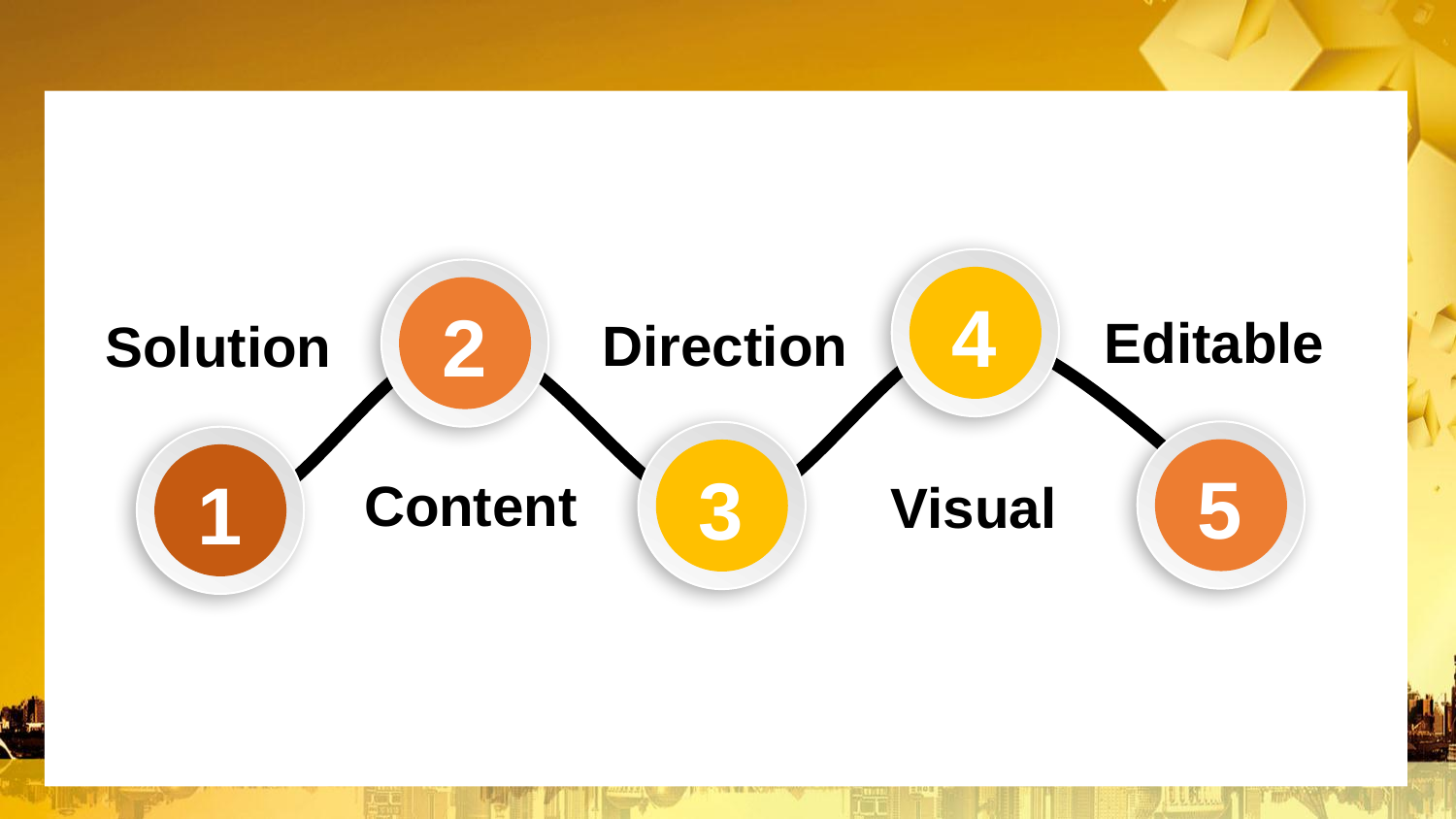

#

4

2
Editable
Direction
Solution

5

3

1
Content
Visual